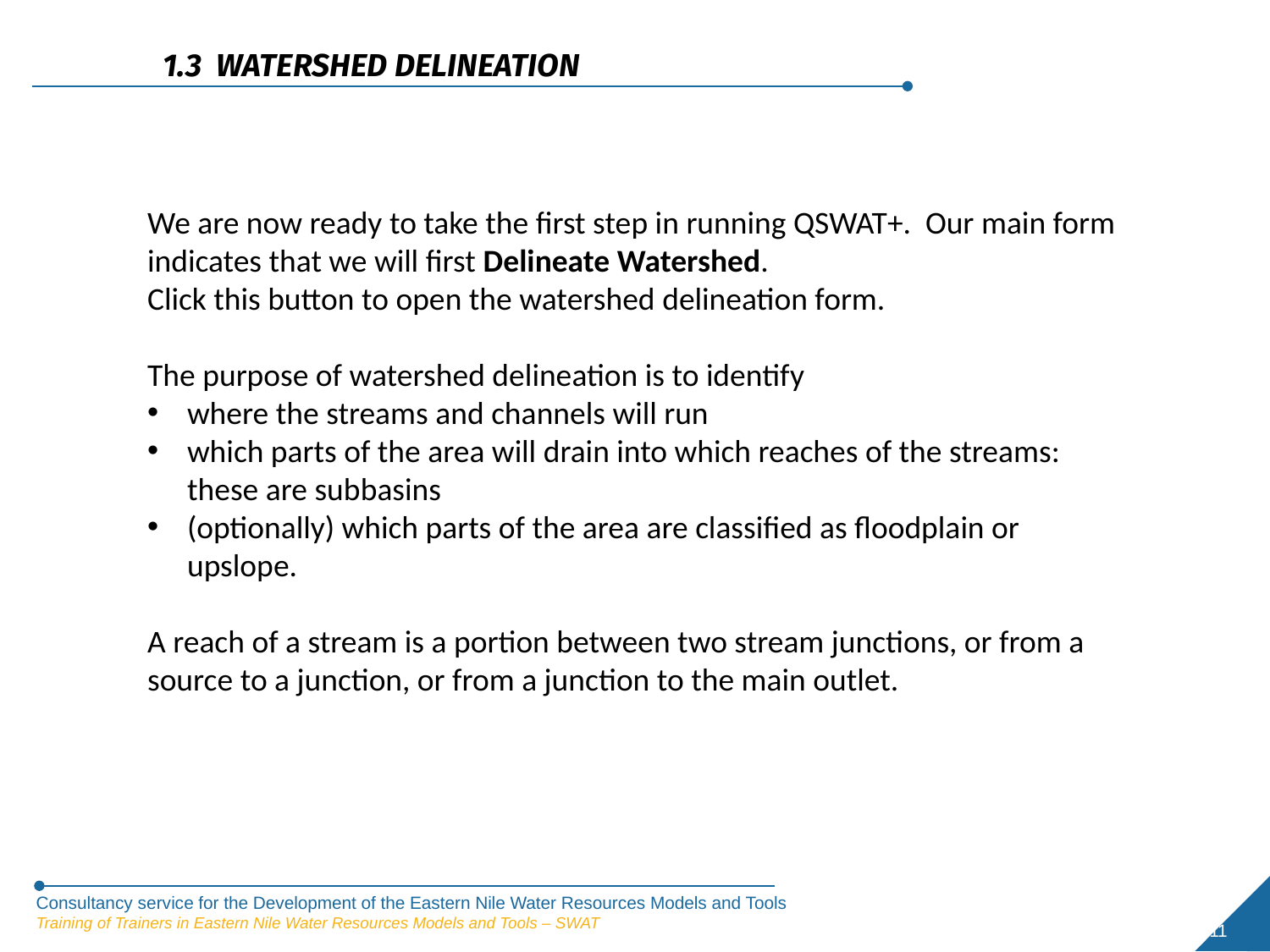

1.3  WATERSHED DELINEATION
We are now ready to take the first step in running QSWAT+.  Our main form indicates that we will first Delineate Watershed.
Click this button to open the watershed delineation form.

The purpose of watershed delineation is to identify
where the streams and channels will run
which parts of the area will drain into which reaches of the streams: these are subbasins
(optionally) which parts of the area are classified as floodplain or upslope.

A reach of a stream is a portion between two stream junctions, or from a source to a junction, or from a junction to the main outlet.